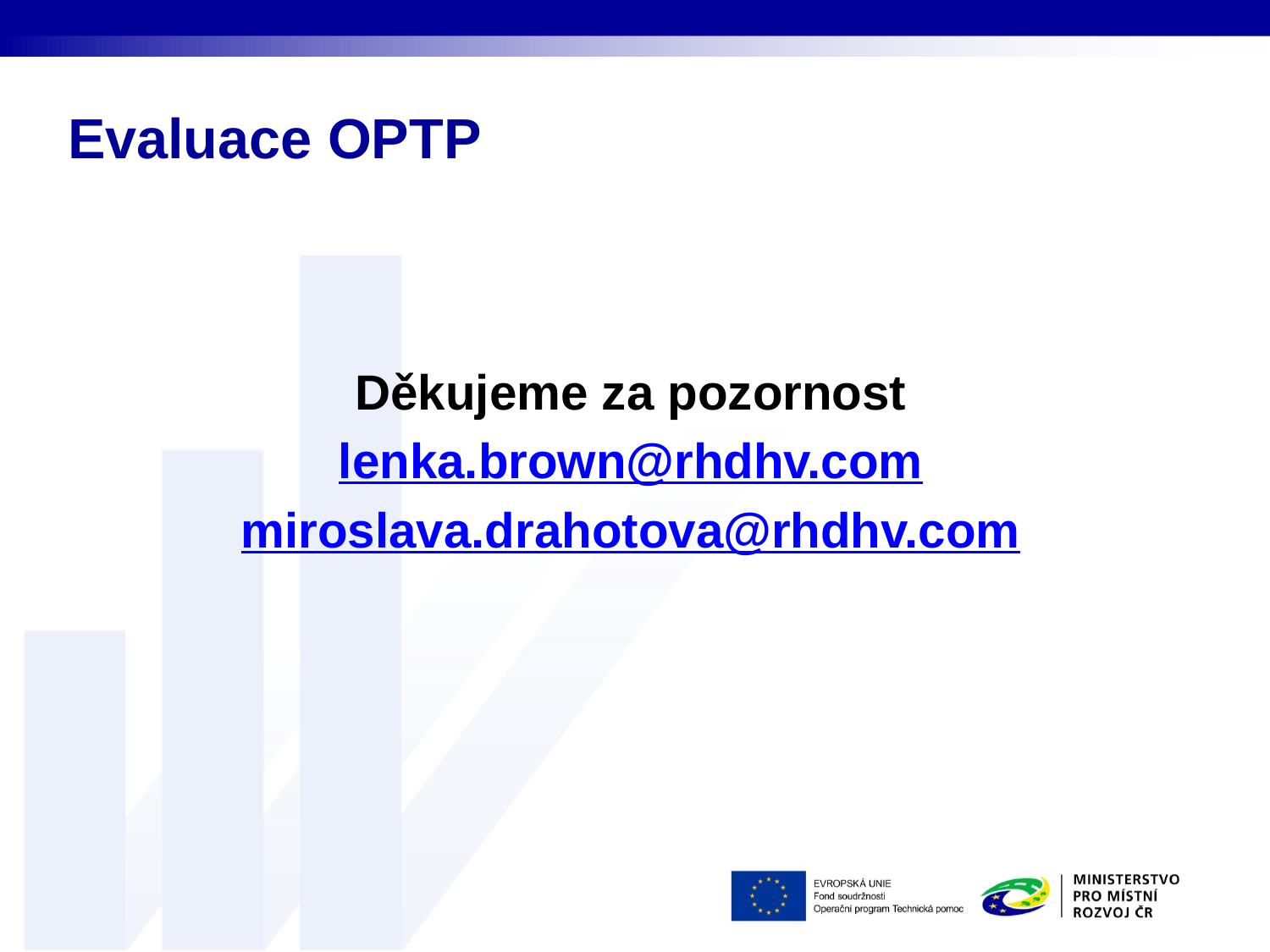

# Evaluace OPTP

Děkujeme za pozornost
lenka.brown@rhdhv.com
miroslava.drahotova@rhdhv.com